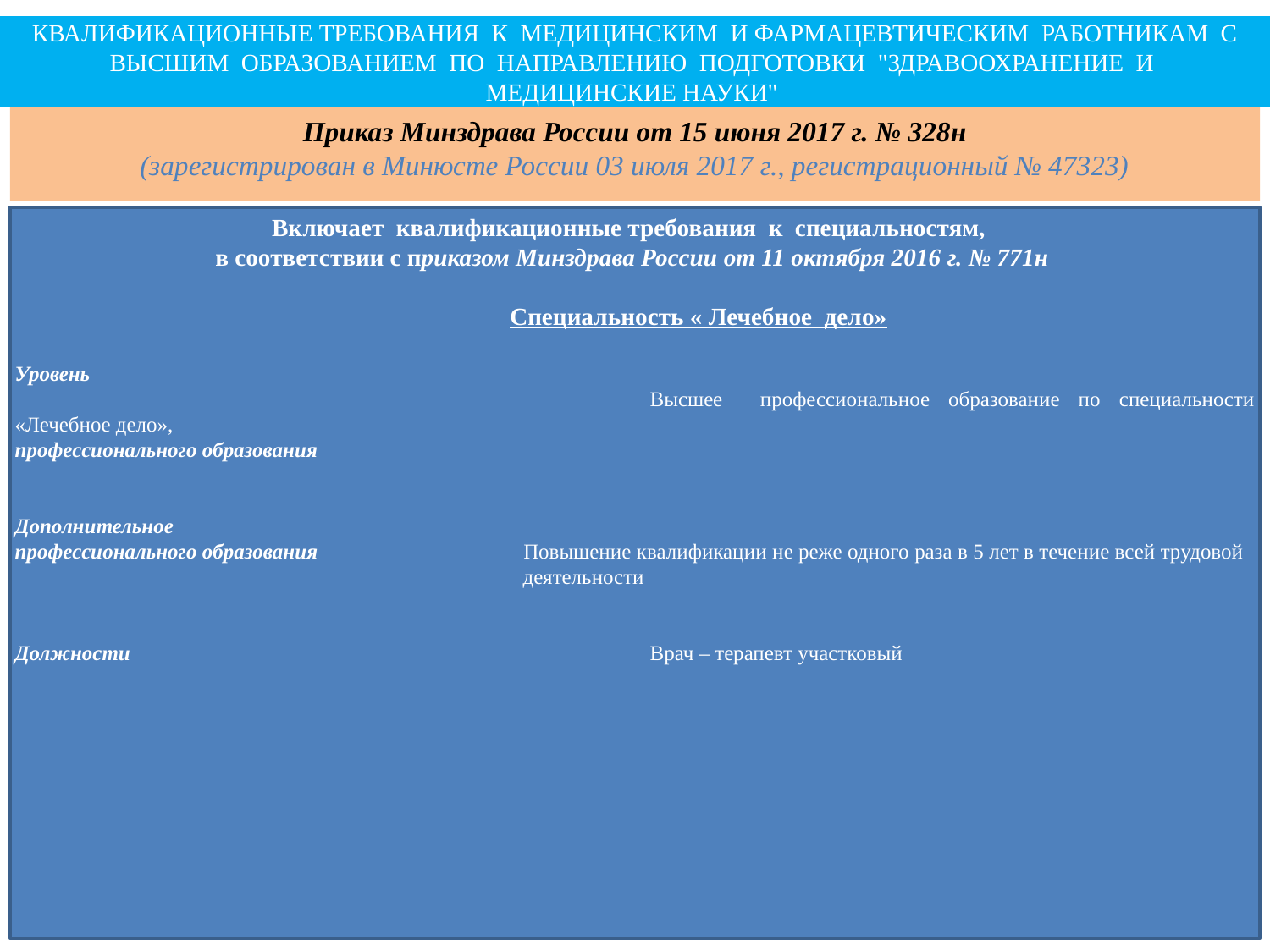

КВАЛИФИКАЦИОННЫЕ ТРЕБОВАНИЯ  К  МЕДИЦИНСКИМ  И ФАРМАЦЕВТИЧЕСКИМ  РАБОТНИКАМ  С ВЫСШИМ  ОБРАЗОВАНИЕМ  ПО  НАПРАВЛЕНИЮ  ПОДГОТОВКИ  "ЗДРАВООХРАНЕНИЕ  И  МЕДИЦИНСКИЕ НАУКИ"
Приказ Минздрава России от 15 июня 2017 г. № 328н
(зарегистрирован в Минюсте России 03 июля 2017 г., регистрационный № 47323)
Включает  квалификационные требования  к  специальностям,
в соответствии с приказом Минздрава России от 11 октября 2016 г. № 771н

	Специальность « Лечебное  дело»

Уровень 									    					Высшее  профессиональное образование по специальности «Лечебное дело»,
профессионального образования

Дополнительное
профессионального образования 		Повышение квалификации не реже одного раза в 5 лет в течение всей трудовой                         			деятельности

Должности		  		Врач – терапевт участковый